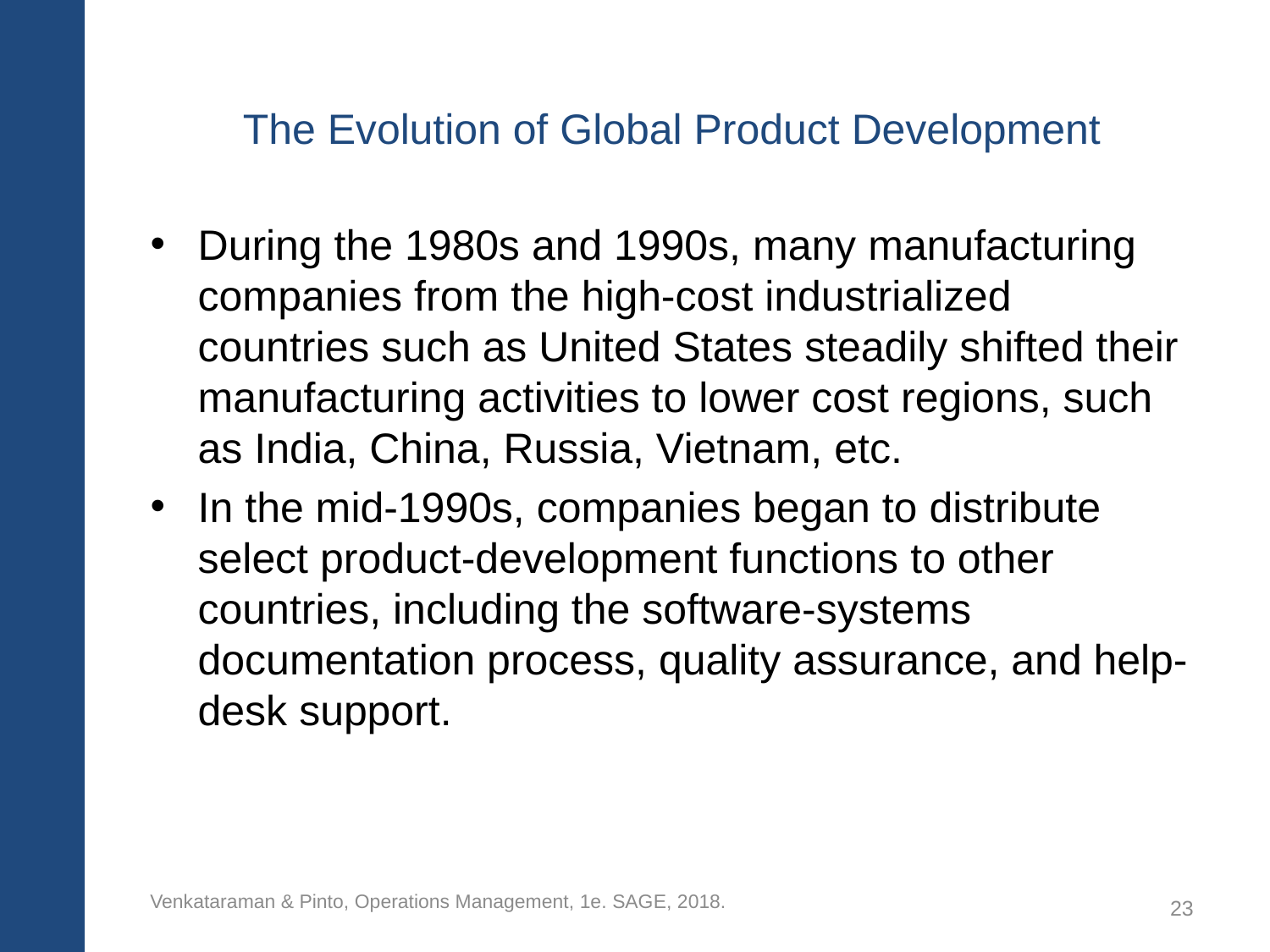

# The Evolution of Global Product Development
During the 1980s and 1990s, many manufacturing companies from the high-cost industrialized countries such as United States steadily shifted their manufacturing activities to lower cost regions, such as India, China, Russia, Vietnam, etc.
In the mid-1990s, companies began to distribute select product-development functions to other countries, including the software-systems documentation process, quality assurance, and help-desk support.
Venkataraman & Pinto, Operations Management, 1e. SAGE, 2018.
23